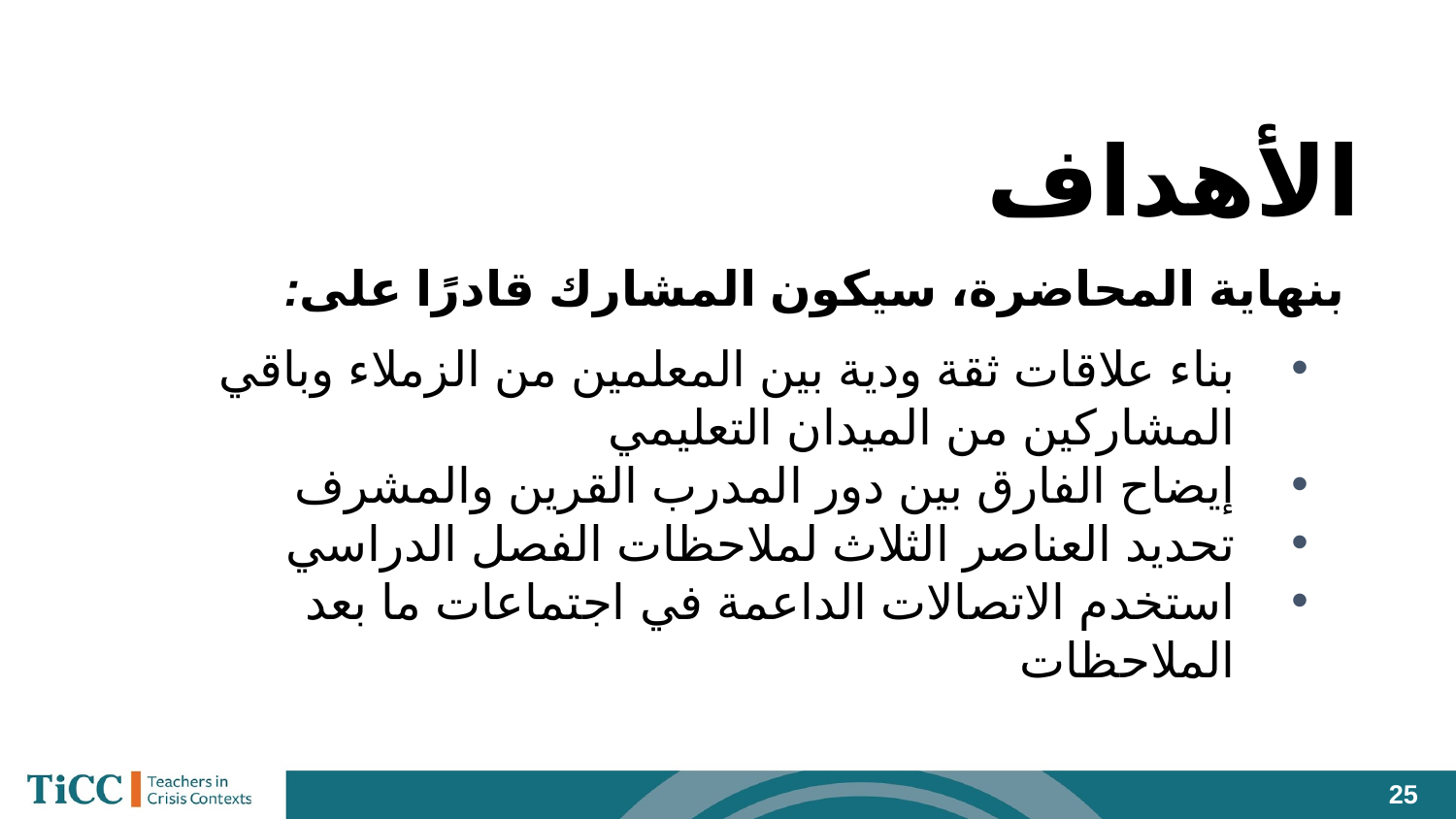

# الأهداف
بنهاية المحاضرة، سيكون المشارك قادرًا على:
بناء علاقات ثقة ودية بين المعلمين من الزملاء وباقي المشاركين من الميدان التعليمي
إيضاح الفارق بين دور المدرب القرين والمشرف
تحديد العناصر الثلاث لملاحظات الفصل الدراسي
استخدم الاتصالات الداعمة في اجتماعات ما بعد الملاحظات
25